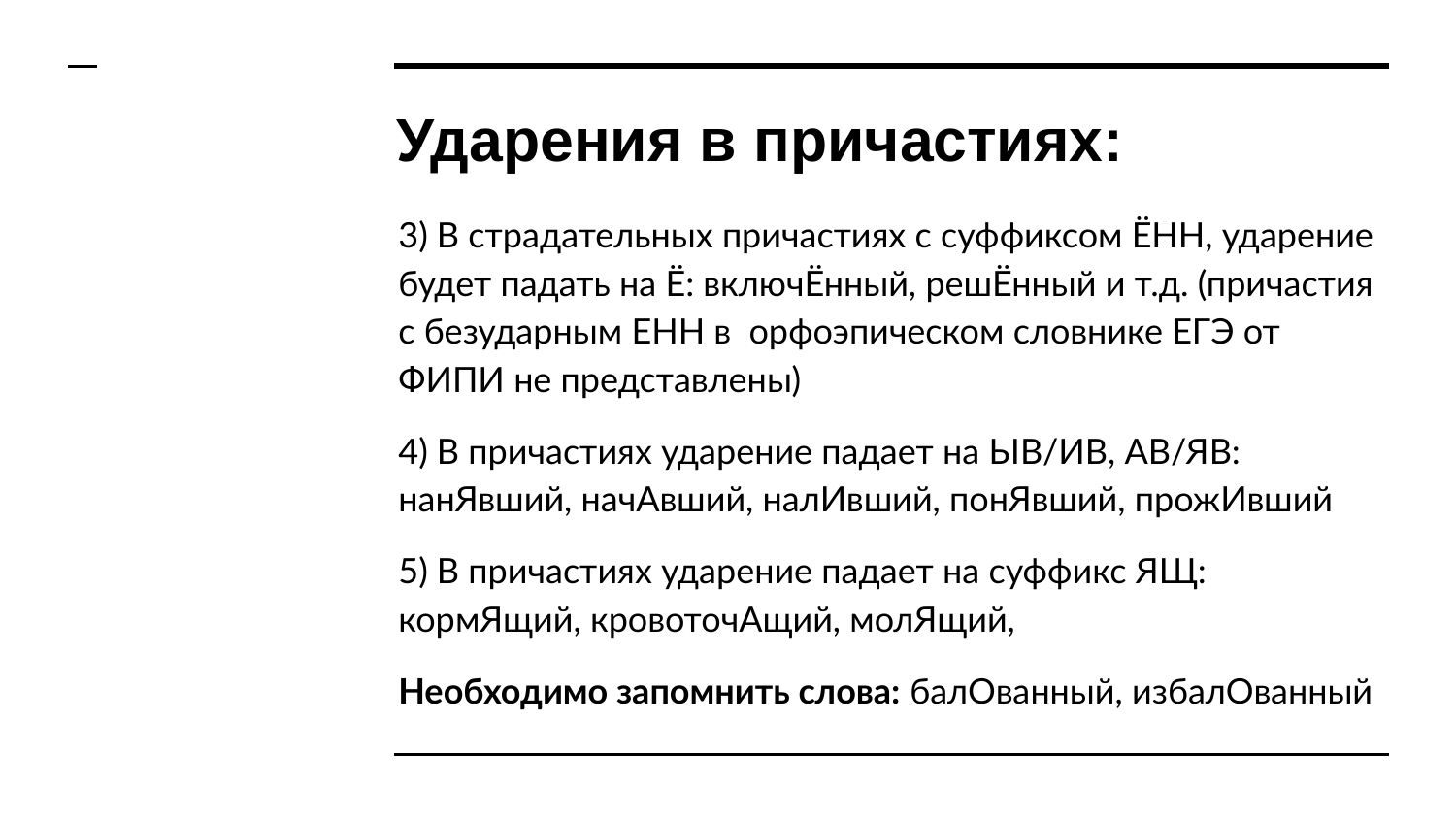

# Ударения в причастиях:
3) В страдательных причастиях с суффиксом ЁНН, ударение будет падать на Ё: включЁнный, решЁнный и т.д. (причастия с безударным ЕНН в  орфоэпическом словнике ЕГЭ от ФИПИ не представлены)
4) В причастиях ударение падает на ЫВ/ИВ, АВ/ЯВ: нанЯвший, начАвший, налИвший, понЯвший, прожИвший
5) В причастиях ударение падает на суффикс ЯЩ: кормЯщий, кровоточАщий, молЯщий,
Необходимо запомнить слова: балОванный, избалОванный